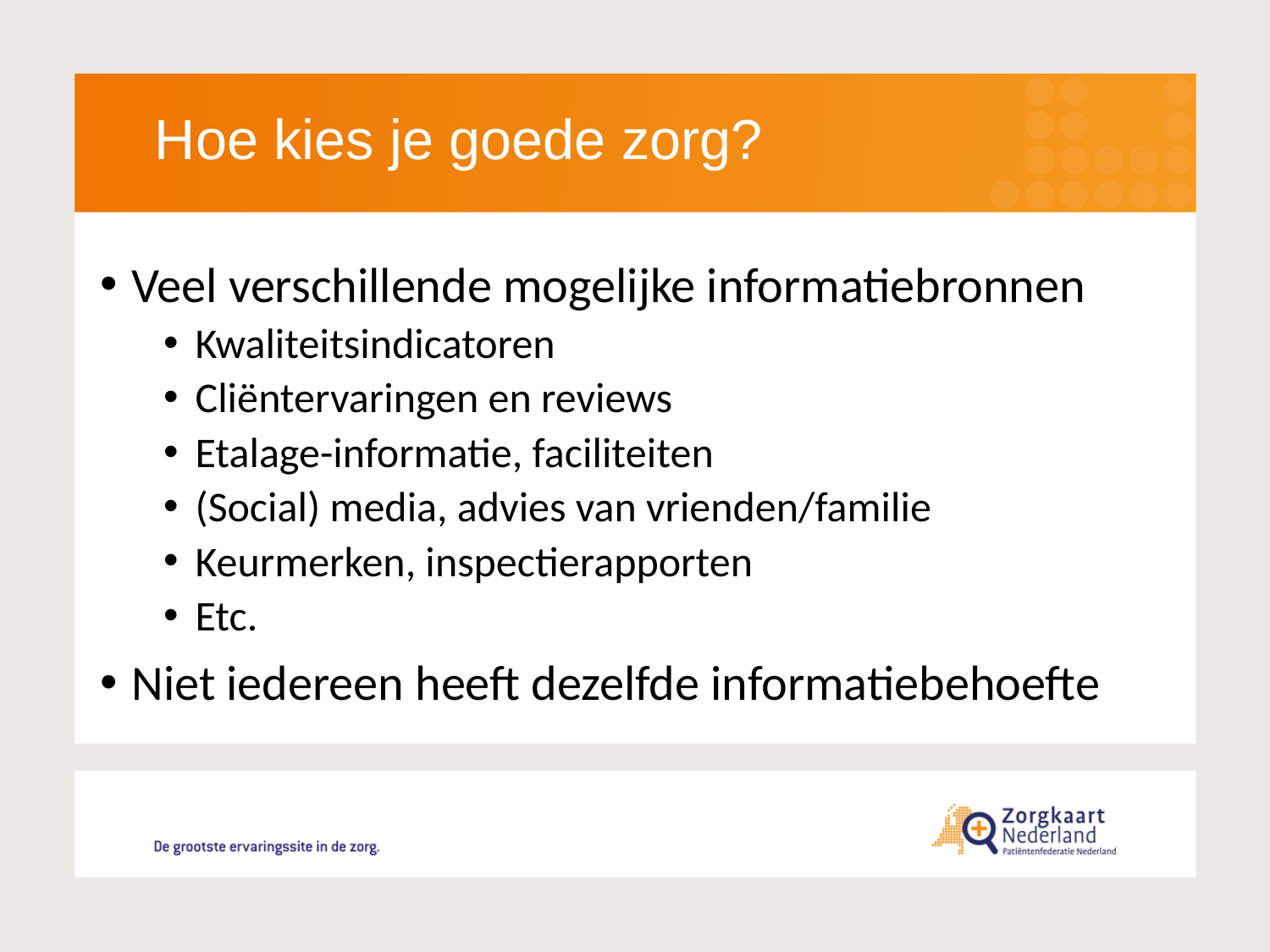

Hoe kies je goede zorg?
Veel verschillende mogelijke informatiebronnen
Kwaliteitsindicatoren
Cliëntervaringen en reviews
Etalage-informatie, faciliteiten
(Social) media, advies van vrienden/familie
Keurmerken, inspectierapporten
Etc.
Niet iedereen heeft dezelfde informatiebehoefte